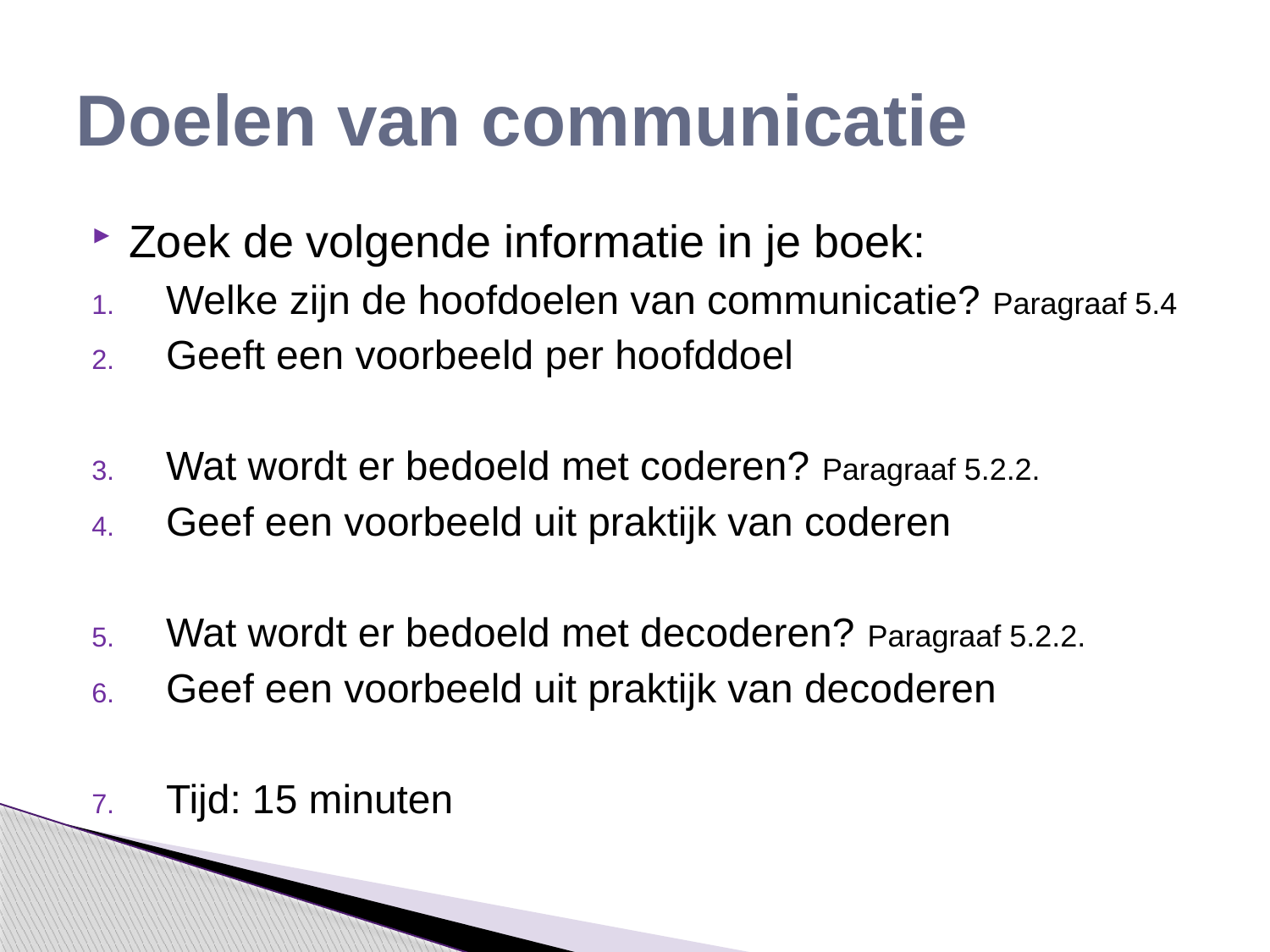

# Doelen van communicatie
Zoek de volgende informatie in je boek:
Welke zijn de hoofdoelen van communicatie? Paragraaf 5.4
Geeft een voorbeeld per hoofddoel

Wat wordt er bedoeld met coderen? Paragraaf 5.2.2.
Geef een voorbeeld uit praktijk van coderen

Wat wordt er bedoeld met decoderen? Paragraaf 5.2.2.
Geef een voorbeeld uit praktijk van decoderen

Tijd: 15 minuten